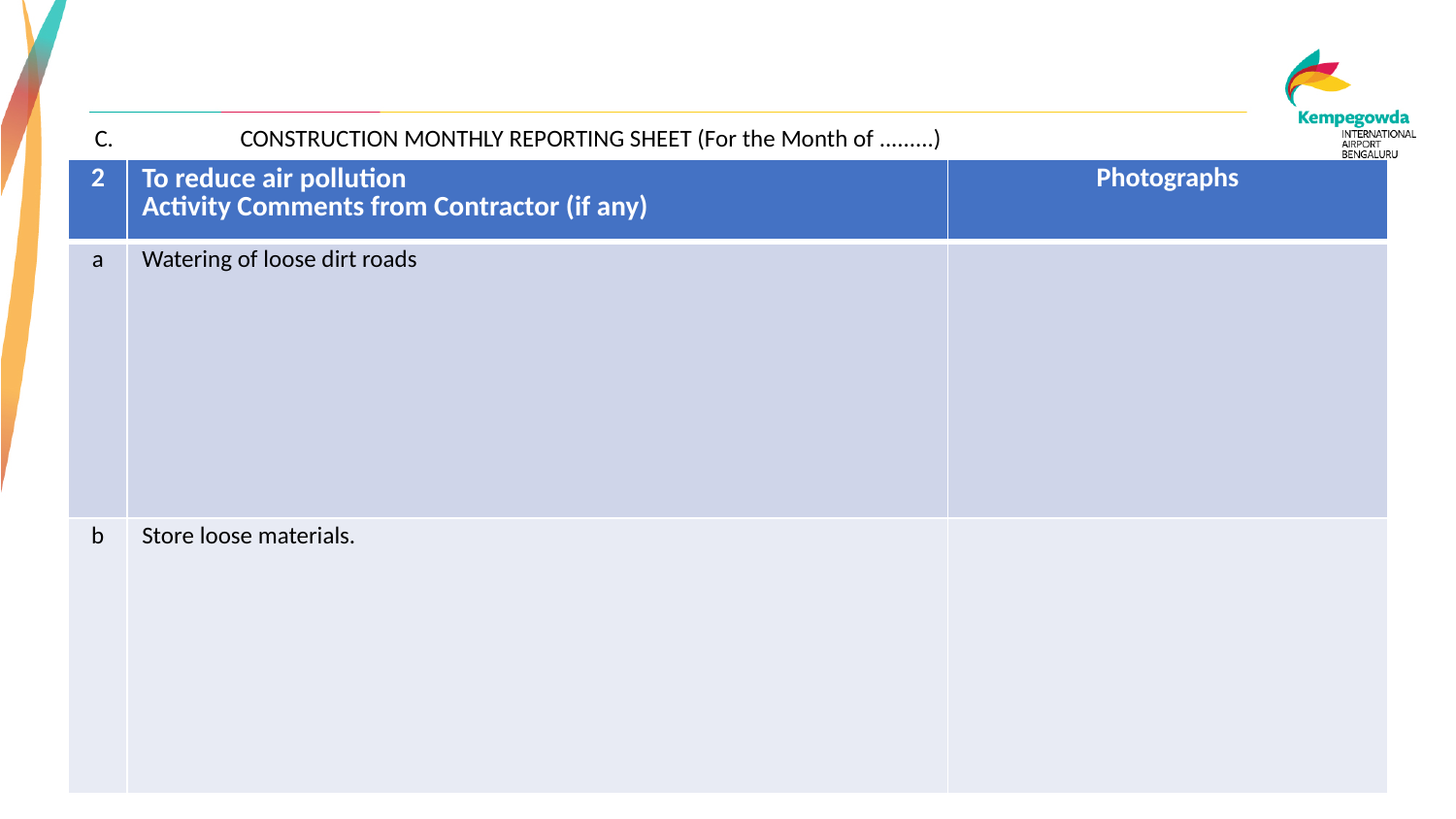

C.	CONSTRUCTION MONTHLY REPORTING SHEET (For the Month of .........)
| 2 | To reduce air pollution Activity Comments from Contractor (if any) | Photographs |
| --- | --- | --- |
| a | Watering of loose dirt roads |  |
| b | Store loose materials. |  |